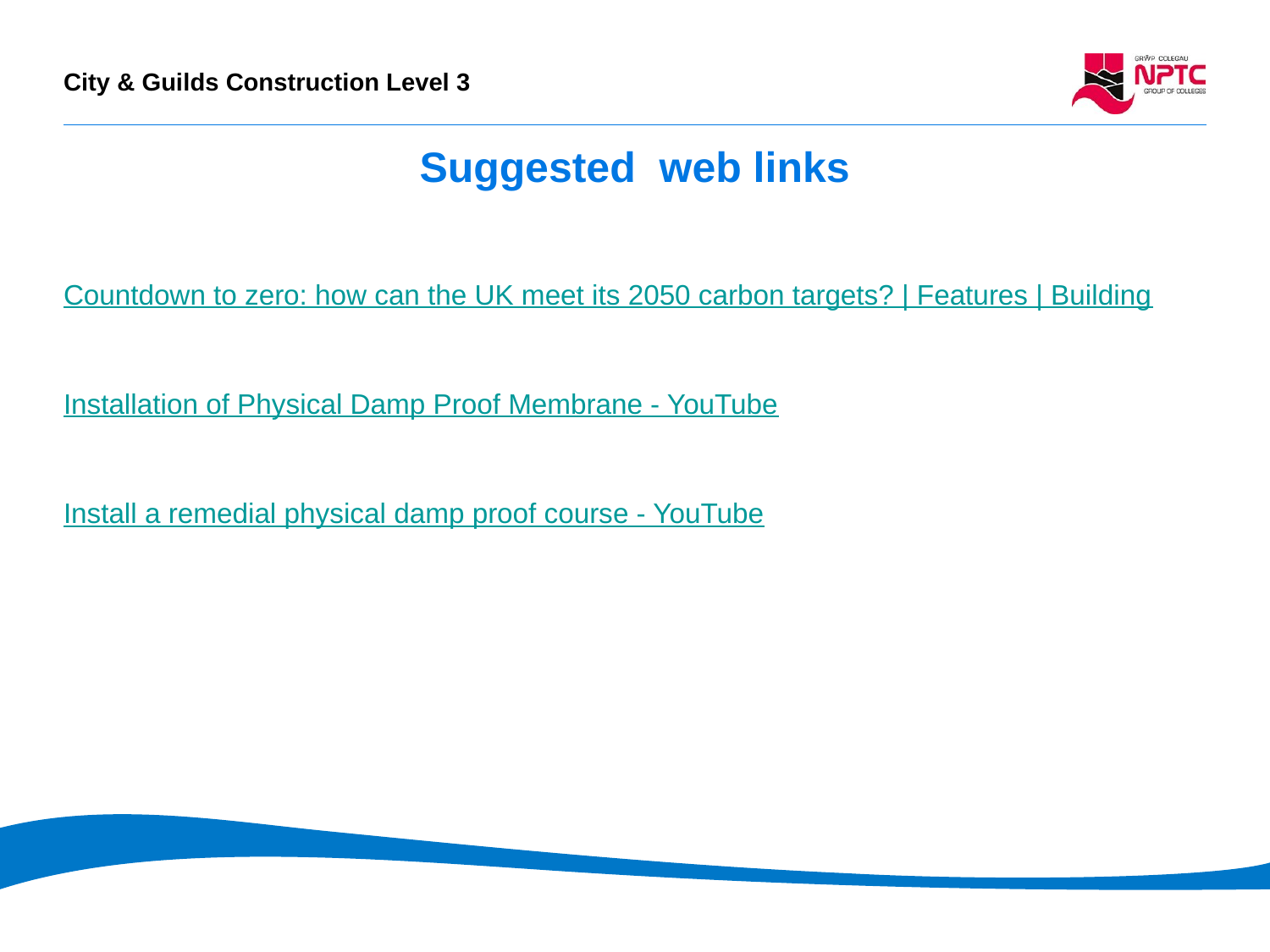

# Suggested  web links

Countdown to zero: how can the UK meet its 2050 carbon targets? | Features | Building

Installation of Physical Damp Proof Membrane - YouTube

Install a remedial physical damp proof course - YouTube